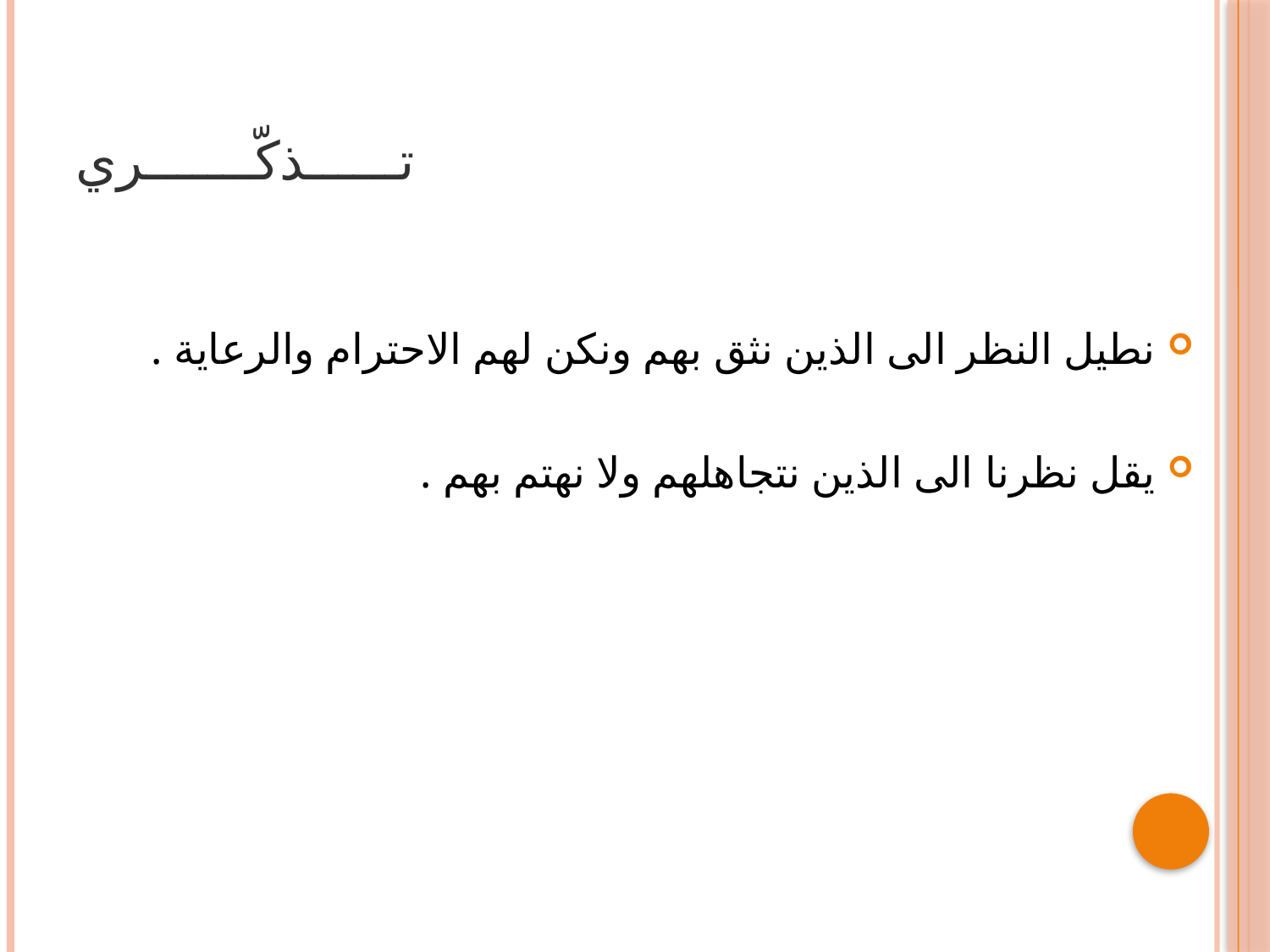

# تــــــذكّـــــــري
نطيل النظر الى الذين نثق بهم ونكن لهم الاحترام والرعاية .

يقل نظرنا الى الذين نتجاهلهم ولا نهتم بهم .